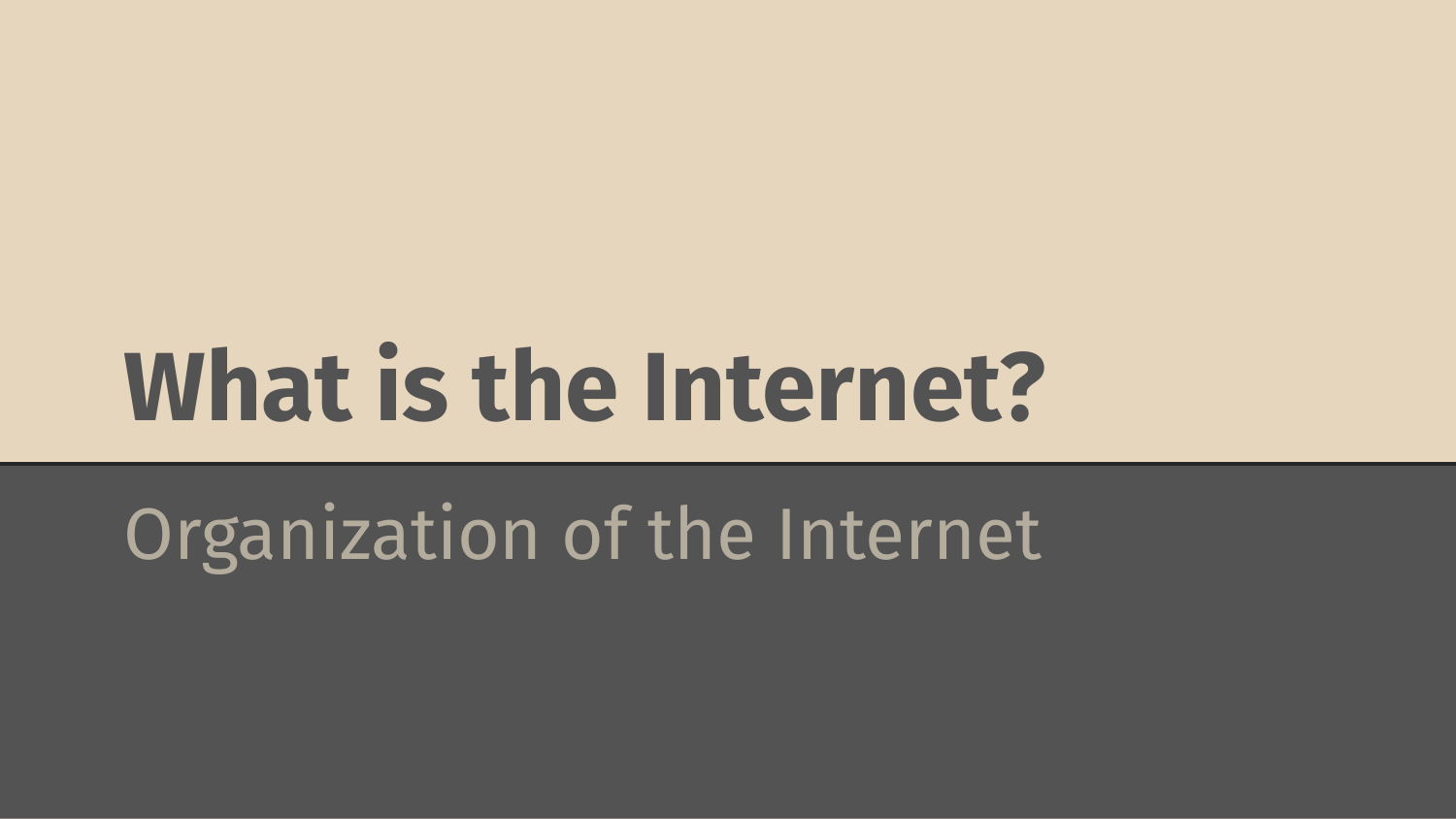

# What is the Internet?
Organization of the Internet